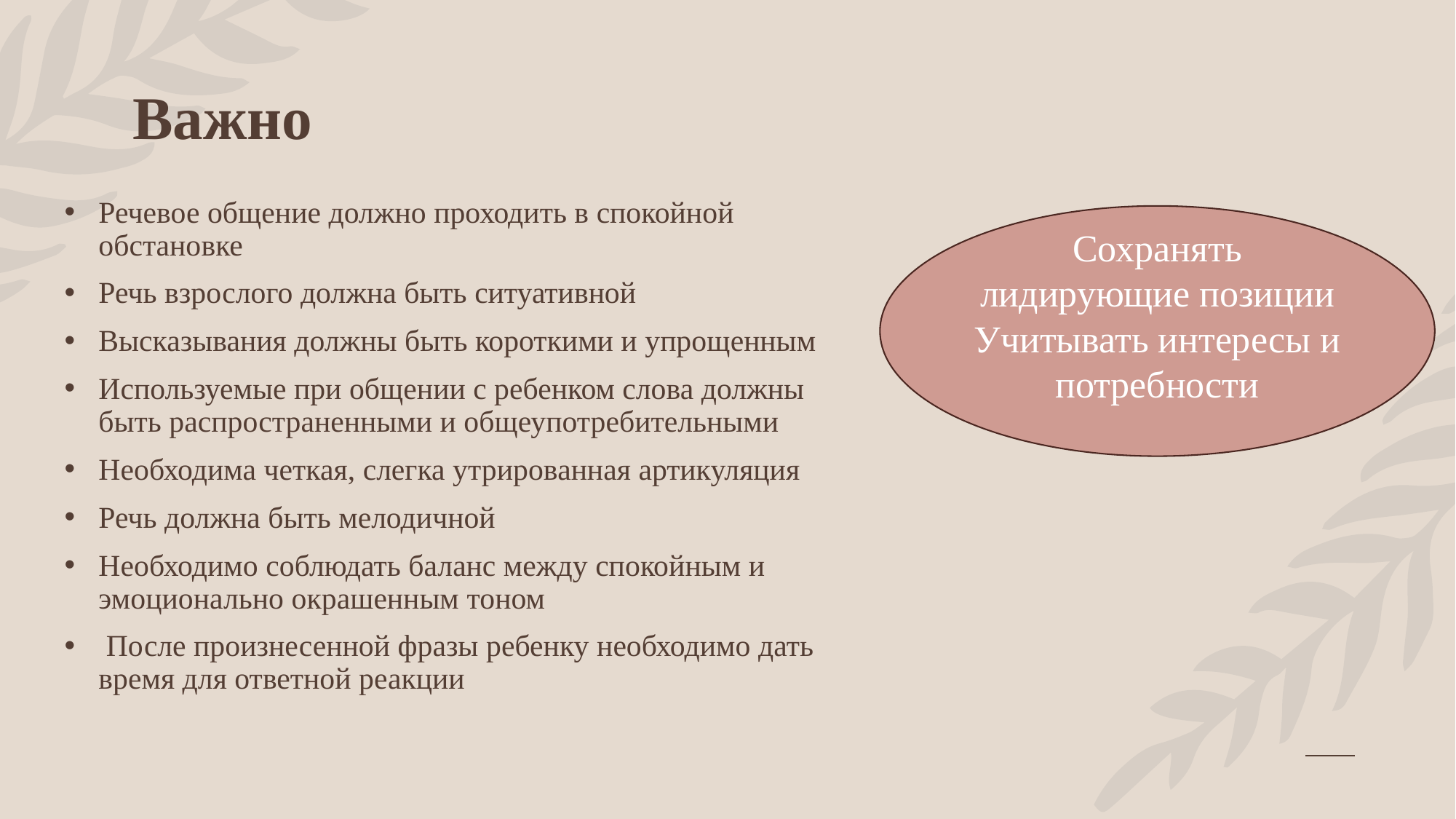

# Важно
Речевое общение должно проходить в спокойной обстановке
Речь взрослого должна быть ситуативной
Высказывания должны быть короткими и упрощенным
Используемые при общении с ребенком слова должны быть распространенными и общеупотребительными
Необходима четкая, слегка утрированная артикуляция
Речь должна быть мелодичной
Необходимо соблюдать баланс между спокойным и эмоционально окрашенным тоном
 После произнесенной фразы ребенку необходимо дать время для ответной реакции
Сохранять лидирующие позиции
Учитывать интересы и потребности